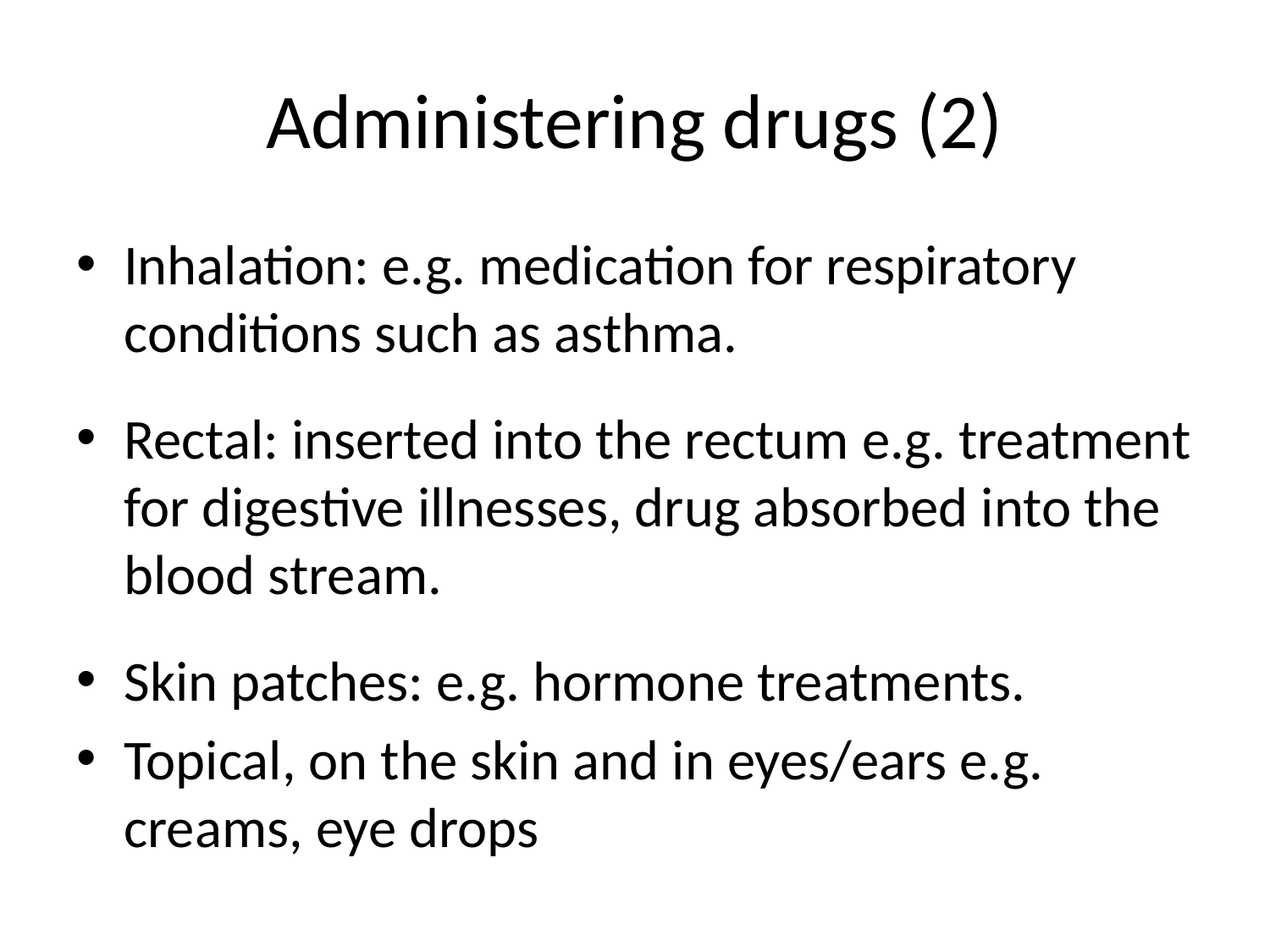

# Administering drugs (2)
Inhalation: e.g. medication for respiratory conditions such as asthma.

Rectal: inserted into the rectum e.g. treatment for digestive illnesses, drug absorbed into the blood stream.

Skin patches: e.g. hormone treatments.
Topical, on the skin and in eyes/ears e.g. creams, eye drops